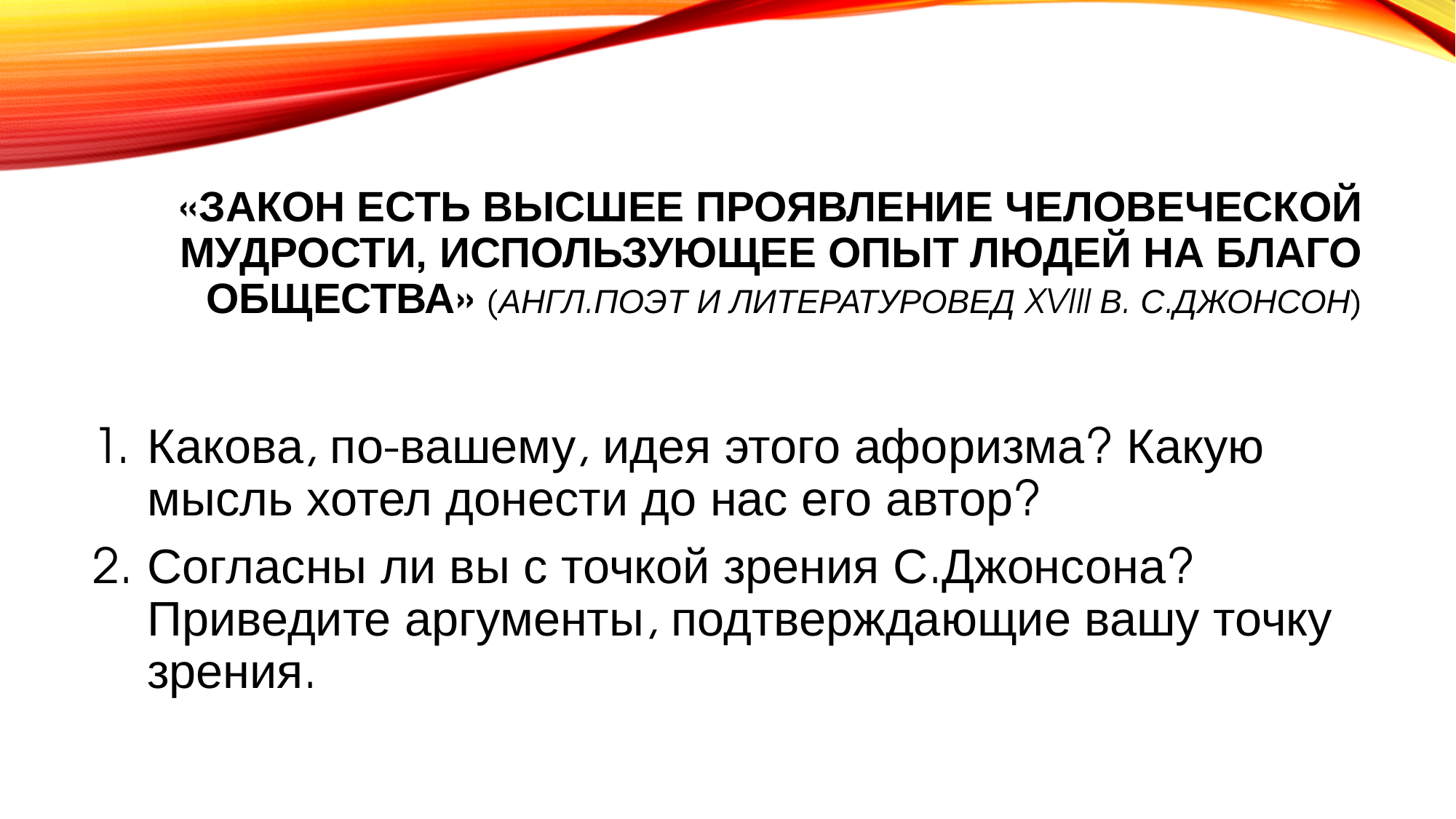

# «Закон есть высшее проявление человеческой мудрости, использующее опыт людей на благо общества» (англ.поэт и литературовед XVIII в. С.Джонсон)
Какова, по-вашему, идея этого афоризма? Какую мысль хотел донести до нас его автор?
Согласны ли вы с точкой зрения С.Джонсона? Приведите аргументы, подтверждающие вашу точку зрения.